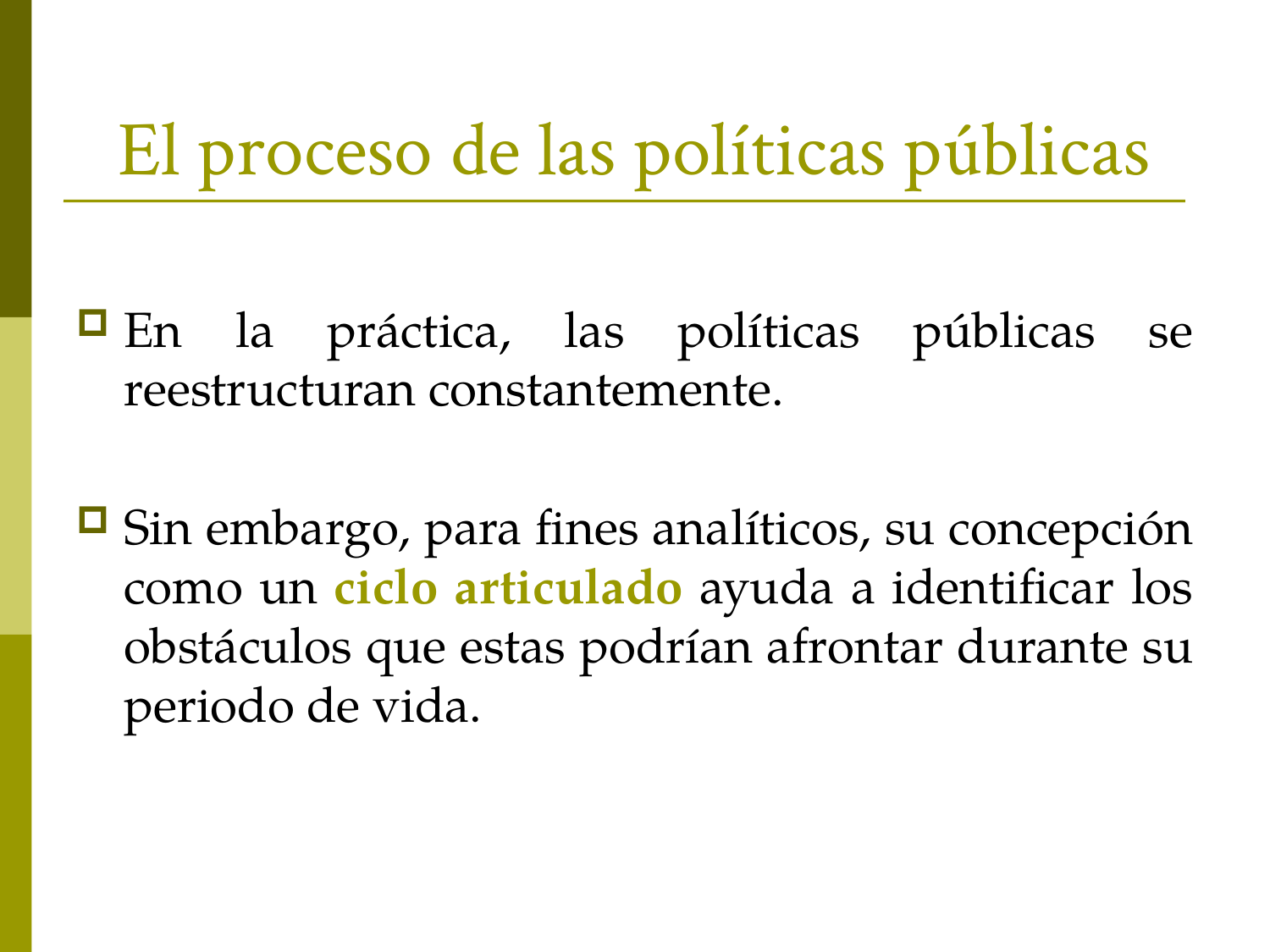

# El proceso de las políticas públicas

En la práctica, las políticas públicas se reestructuran constantemente.

Sin embargo, para fines analíticos, su concepción como un ciclo articulado ayuda a identificar los obstáculos que estas podrían afrontar durante su periodo de vida.